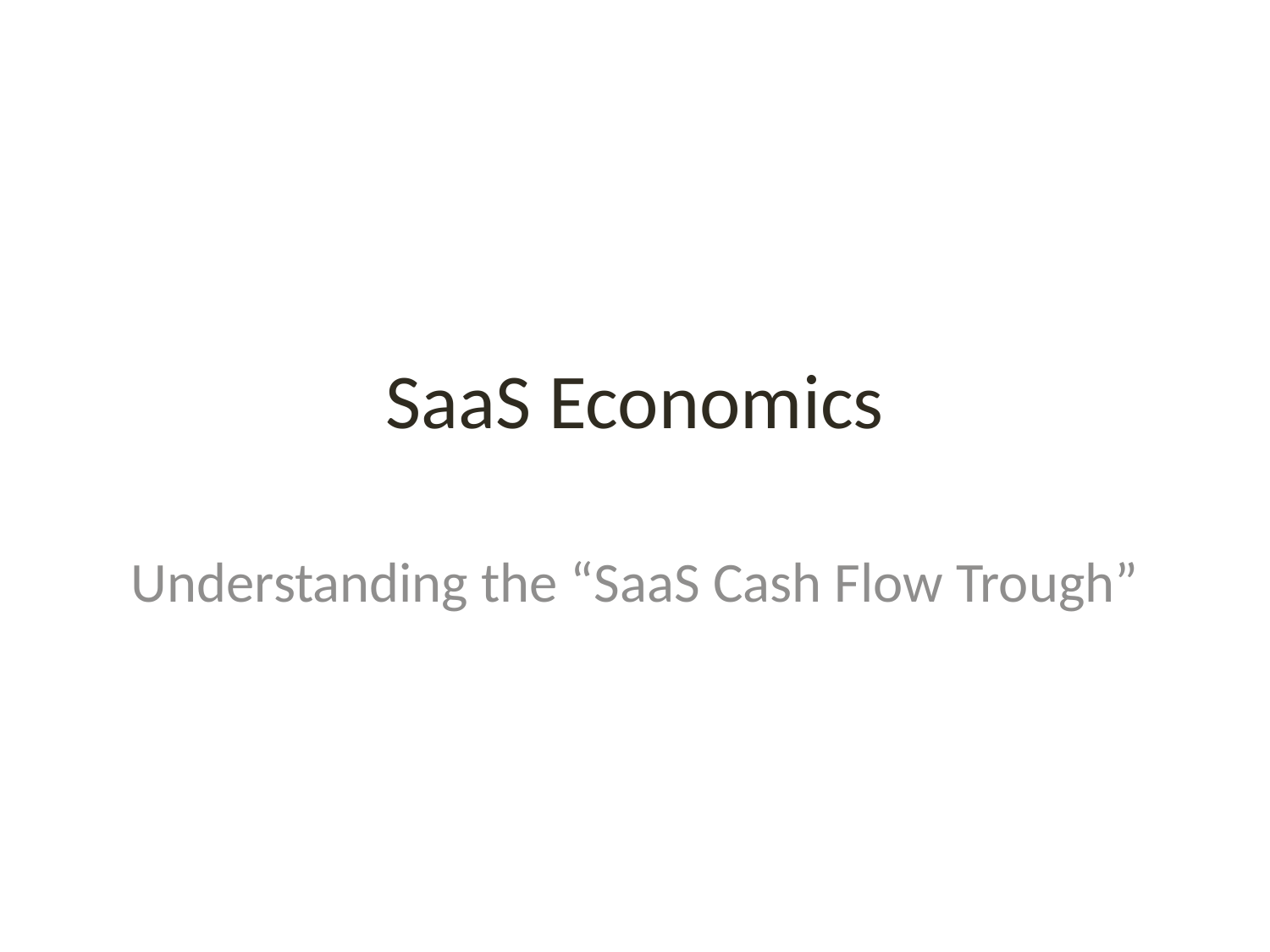

# SaaS Economics
Understanding the “SaaS Cash Flow Trough”